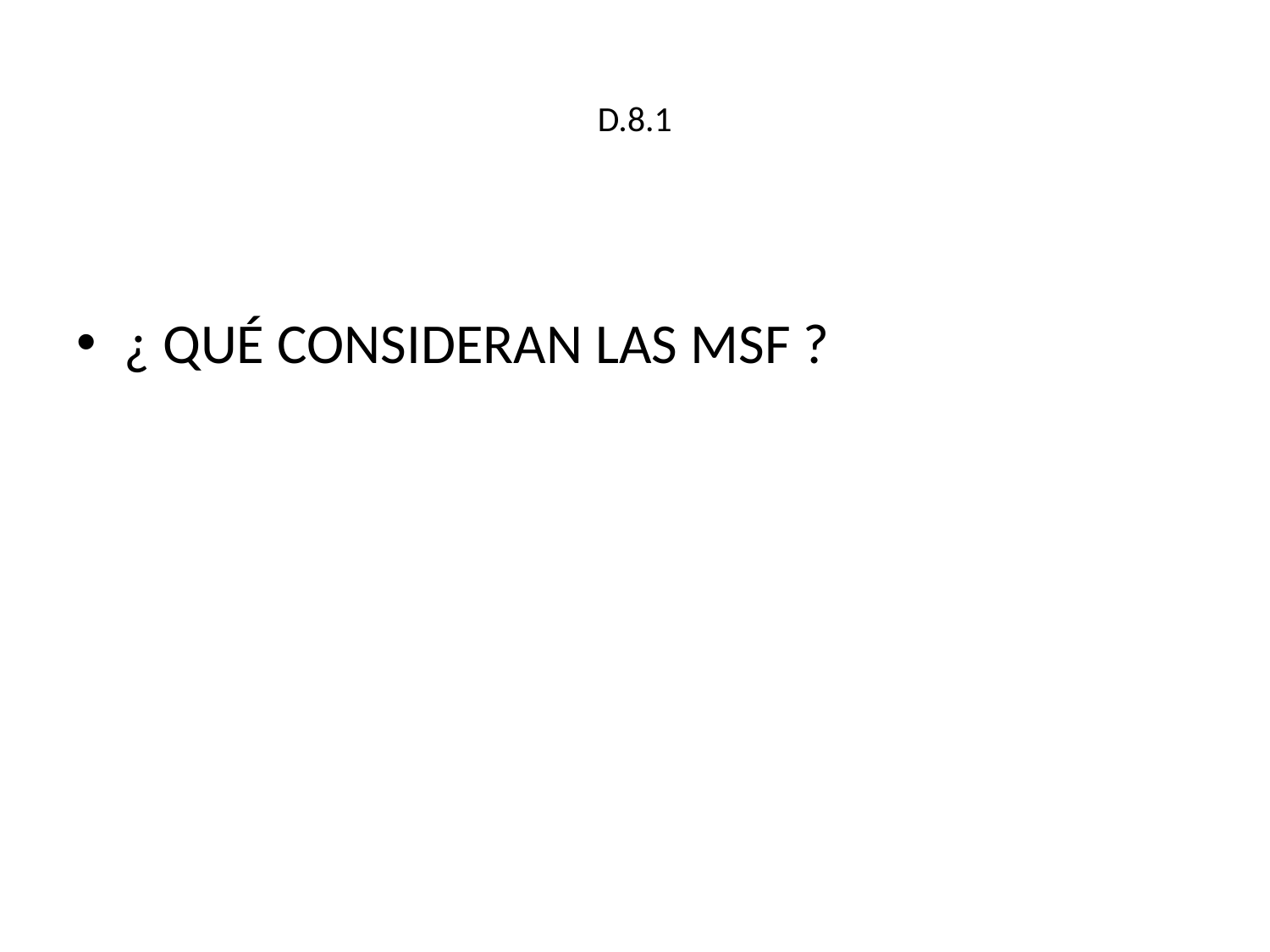

# D.8.1

¿ QUÉ CONSIDERAN LAS MSF ?